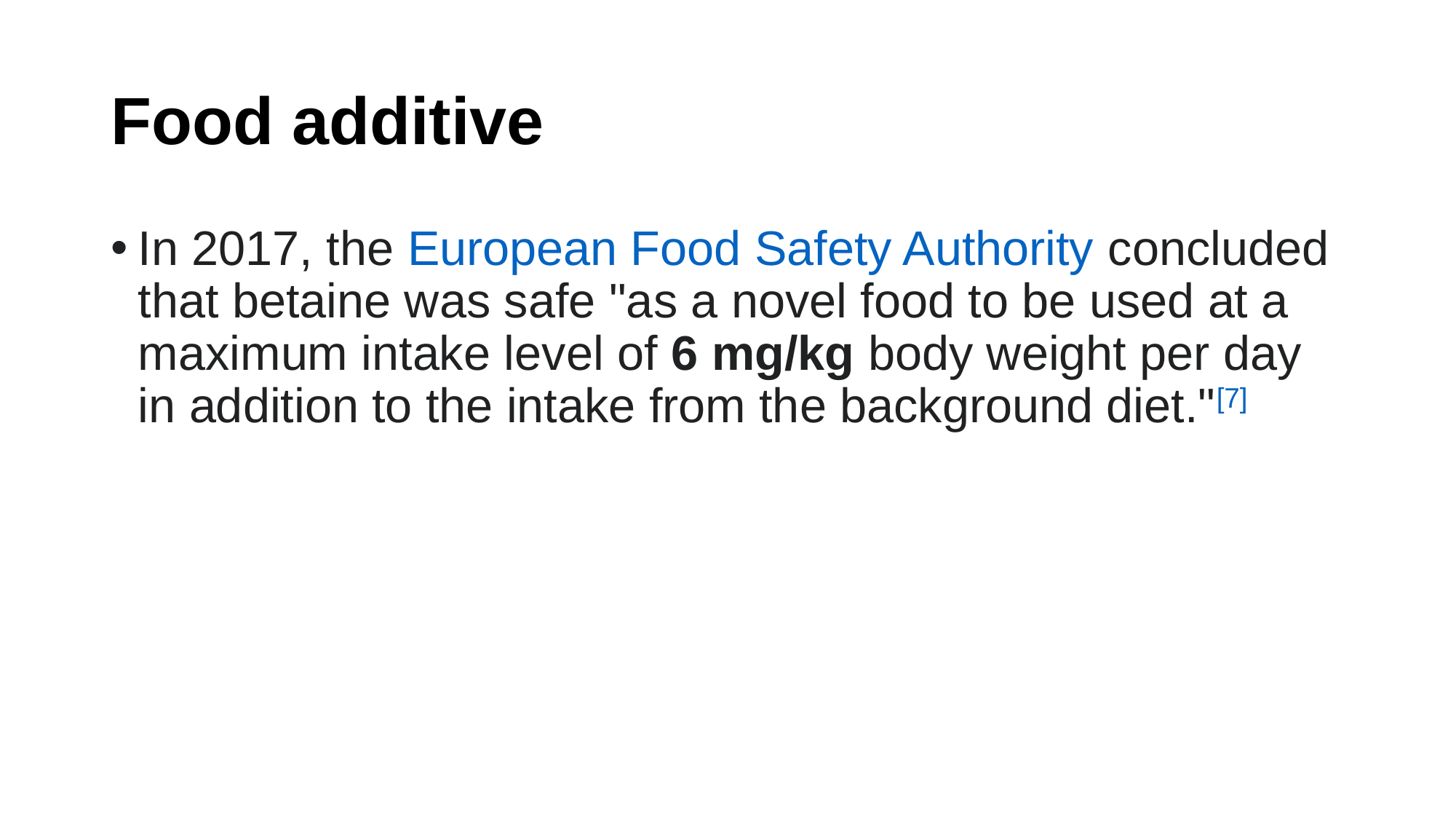

# Food additive
In 2017, the European Food Safety Authority concluded that betaine was safe "as a novel food to be used at a maximum intake level of 6 mg/kg body weight per day in addition to the intake from the background diet."[7]